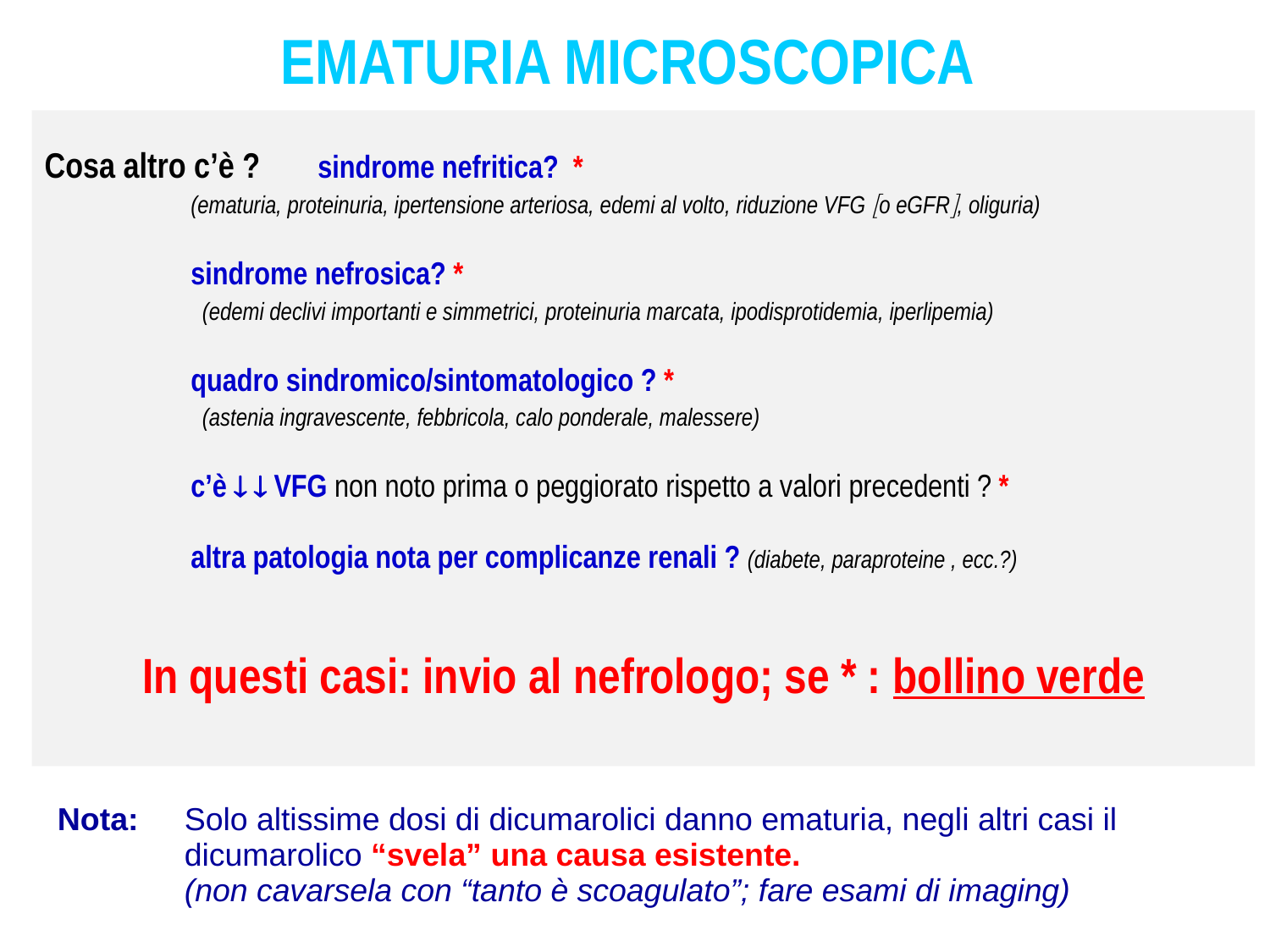

EMATURIA MICROSCOPICA

Cosa altro c’è ?	sindrome nefritica?  *
	(ematuria, proteinuria, ipertensione arteriosa, edemi al volto, riduzione VFG [o eGFR], oliguria)

	sindrome nefrosica? *
	  (edemi declivi importanti e simmetrici, proteinuria marcata, ipodisprotidemia, iperlipemia)

	quadro sindromico/sintomatologico ? *
	  (astenia ingravescente, febbricola, calo ponderale, malessere)

	c’è ↓ ↓ VFG non noto prima o peggiorato rispetto a valori precedenti ? *

	altra patologia nota per complicanze renali ? (diabete, paraproteine , ecc.?)

In questi casi: invio al nefrologo; se * : bollino verde

Nota:	Solo altissime dosi di dicumarolici danno ematuria, negli altri casi il 	dicumarolico “svela” una causa esistente.
	(non cavarsela con “tanto è scoagulato”; fare esami di imaging)